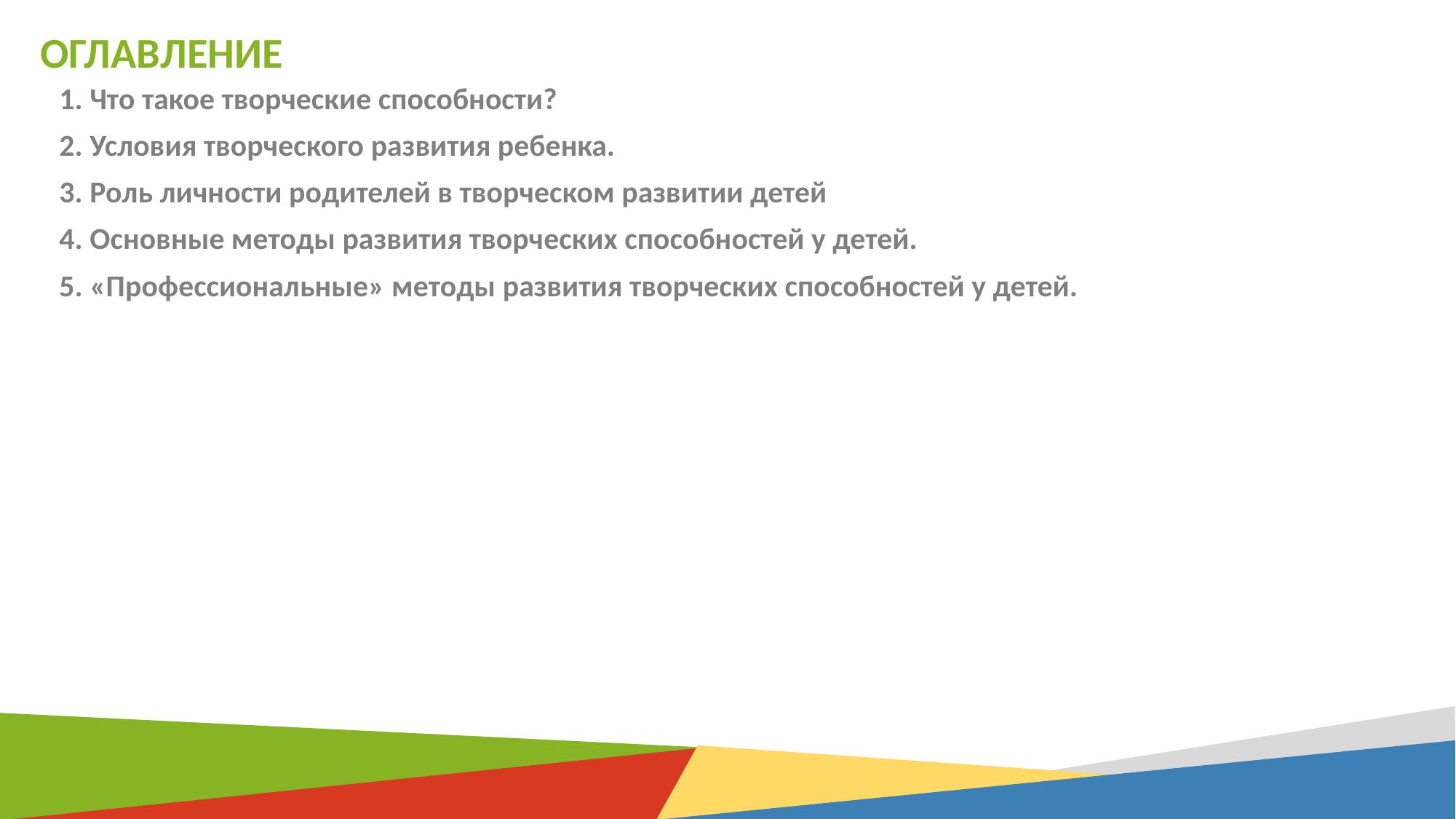

ОГЛАВЛЕНИЕ
1. Что такое творческие способности?
2. Условия творческого развития ребенка.
3. Роль личности родителей в творческом развитии детей
4. Основные методы развития творческих способностей у детей.
5. «Профессиональные» методы развития творческих способностей у детей.